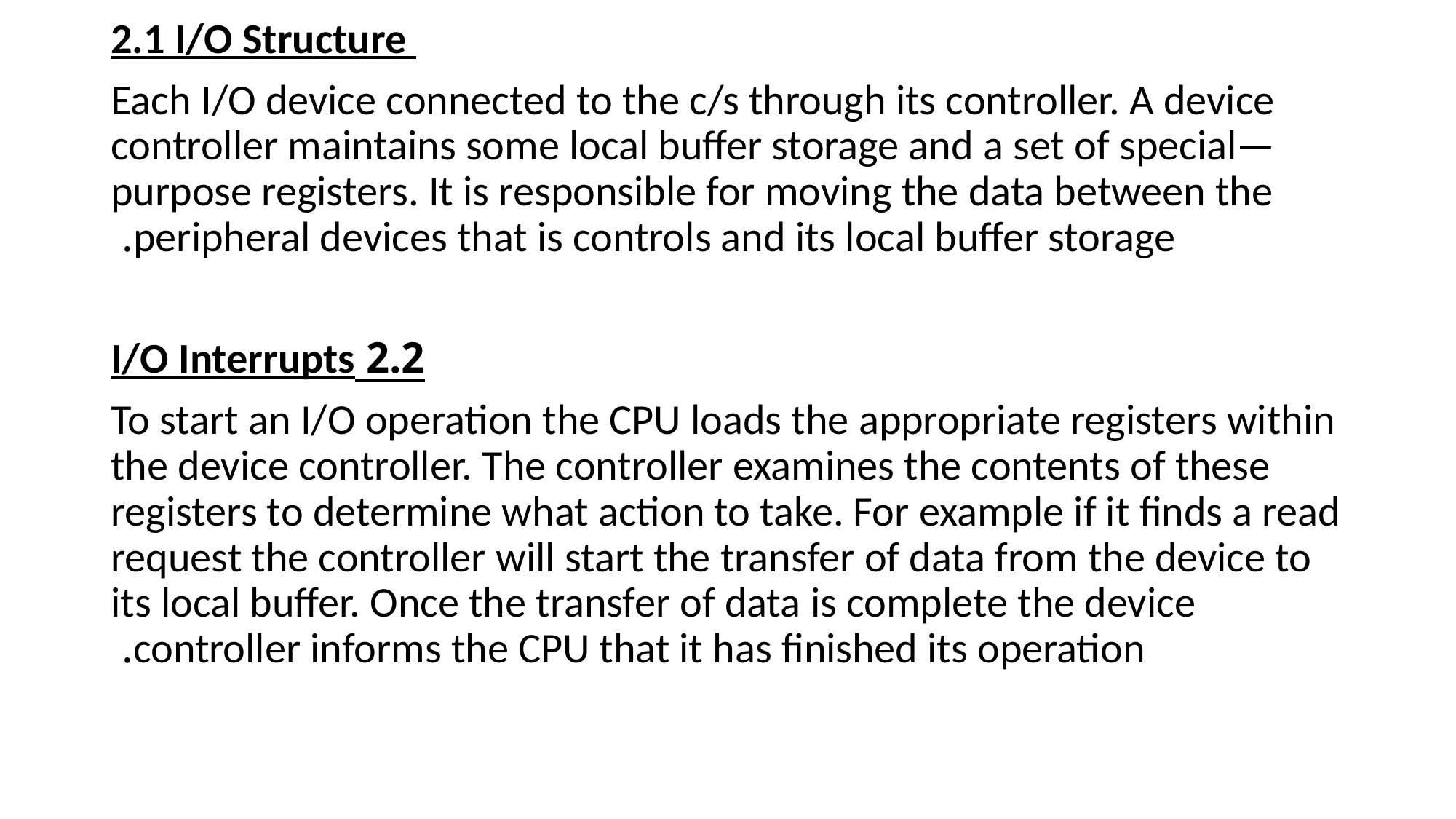

2.1 I/O Structure
Each I/O device connected to the c/s through its controller. A device controller maintains some local buffer storage and a set of special—purpose registers. It is responsible for moving the data between the peripheral devices that is controls and its local buffer storage.

2.2 I/O Interrupts
To start an I/O operation the CPU loads the appropriate registers within the device controller. The controller examines the contents of these registers to determine what action to take. For example if it finds a read request the controller will start the transfer of data from the device to its local buffer. Once the transfer of data is complete the device controller informs the CPU that it has finished its operation.